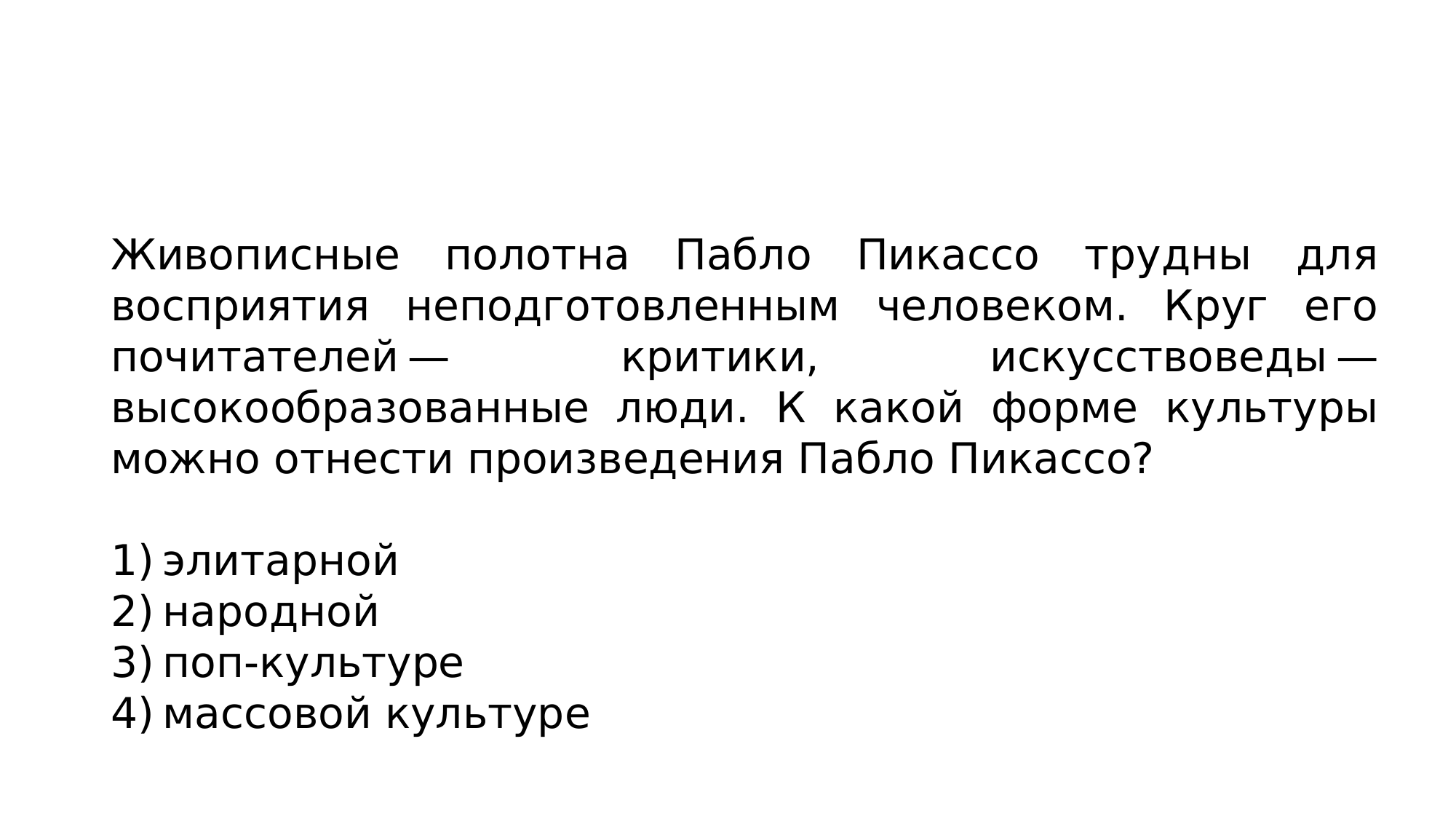

#
Живописные полотна Пабло Пикассо трудны для восприятия неподготовленным человеком. Круг его почитателей — критики, искусствоведы — высокообразованные люди. К какой форме культуры можно отнести произведения Пабло Пикассо?

1) элитарной
2) народной
3) поп-культуре
4) массовой культуре